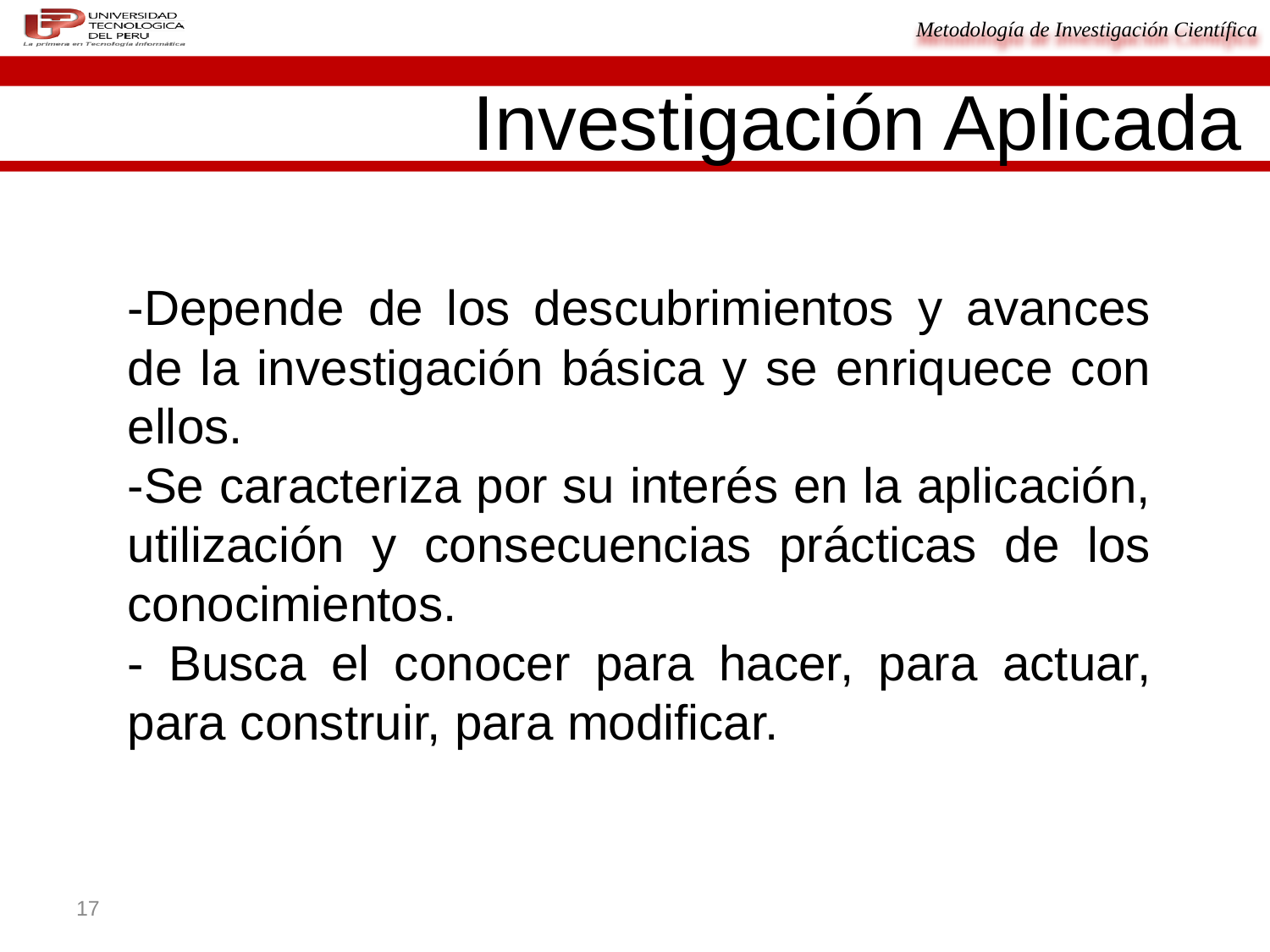

Investigación Aplicada
-Depende de los descubrimientos y avances de la investigación básica y se enriquece con ellos.
-Se caracteriza por su interés en la aplicación, utilización y consecuencias prácticas de los conocimientos.
- Busca el conocer para hacer, para actuar, para construir, para modificar.
17